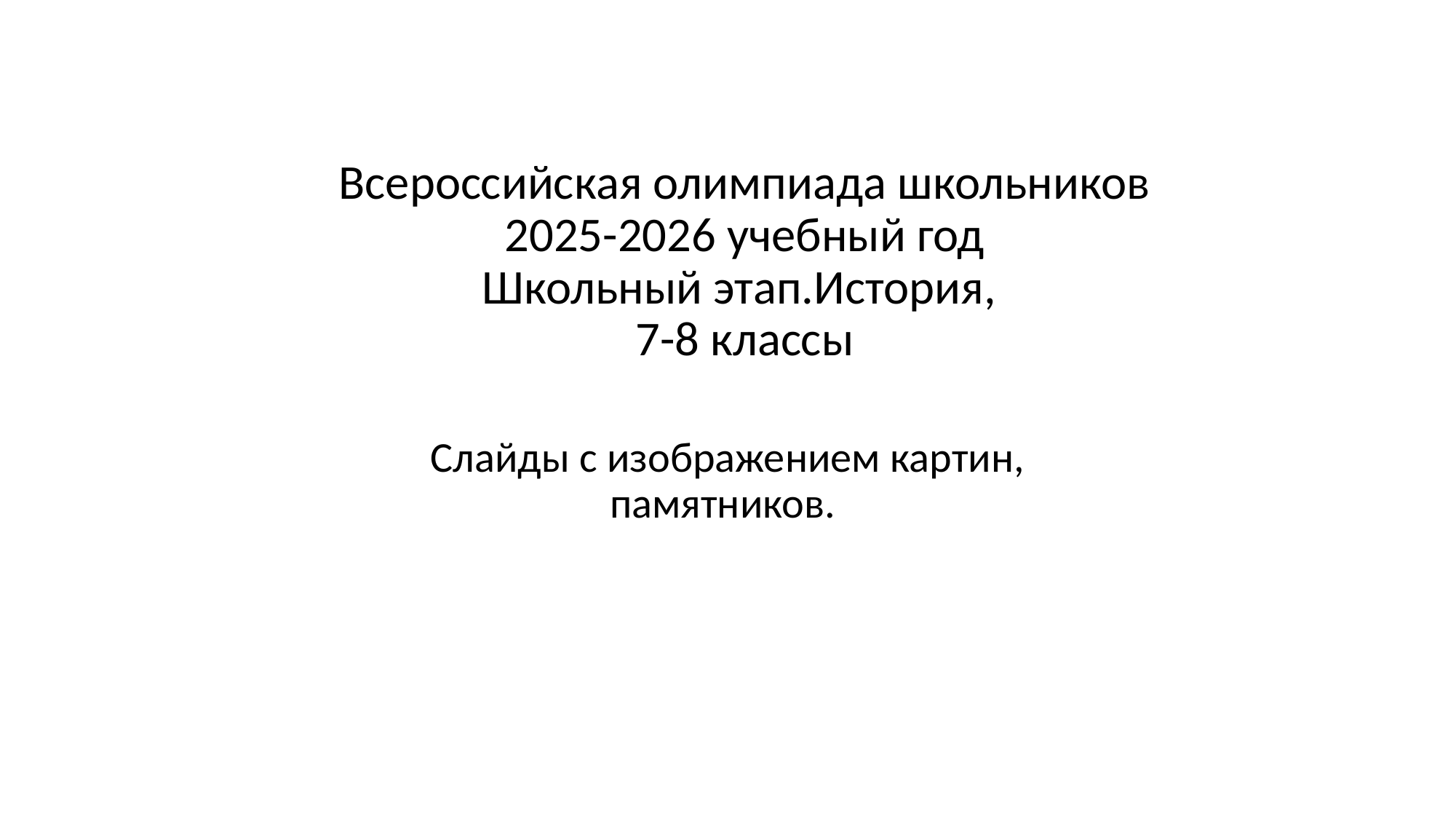

# Всероссийская олимпиада школьников 2025-2026 учебный год Школьный этап.История, 7-8 классы
Слайды с изображением картин, памятников.